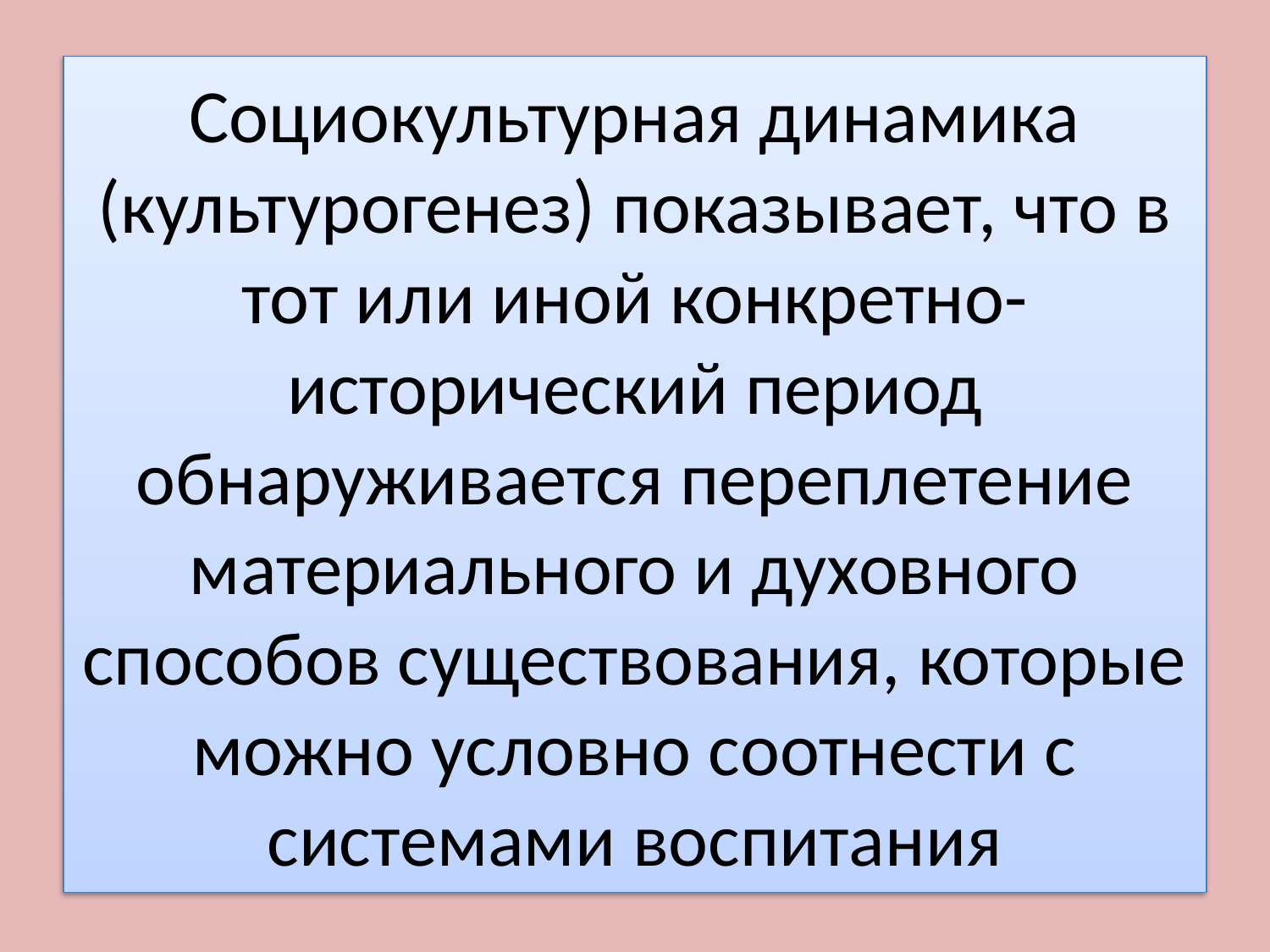

# Социокультурная динамика (культурогенез) показывает, что в тот или иной конкретно-исторический период обнаруживается переплетение материального и духовного способов существования, которые можно условно соотнести с системами воспитания